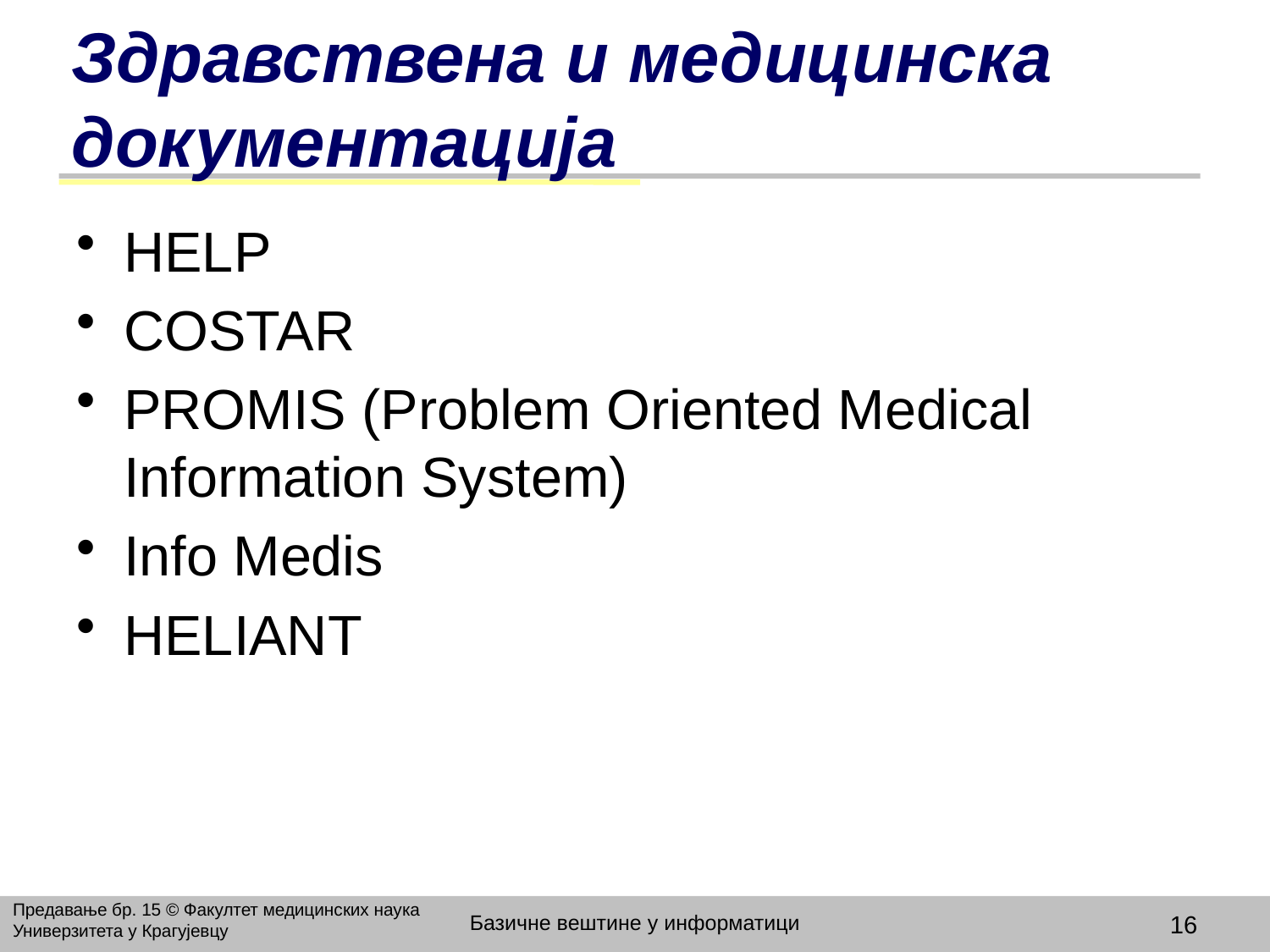

# Здравствена и медицинска документација
HELP
COSTAR
PROMIS (Problem Oriented Medical Information System)
Info Medis
HELIANT
Предавање бр. 15 © Факултет медицинских наука Универзитета у Крагујевцу
Базичне вештине у информатици
16